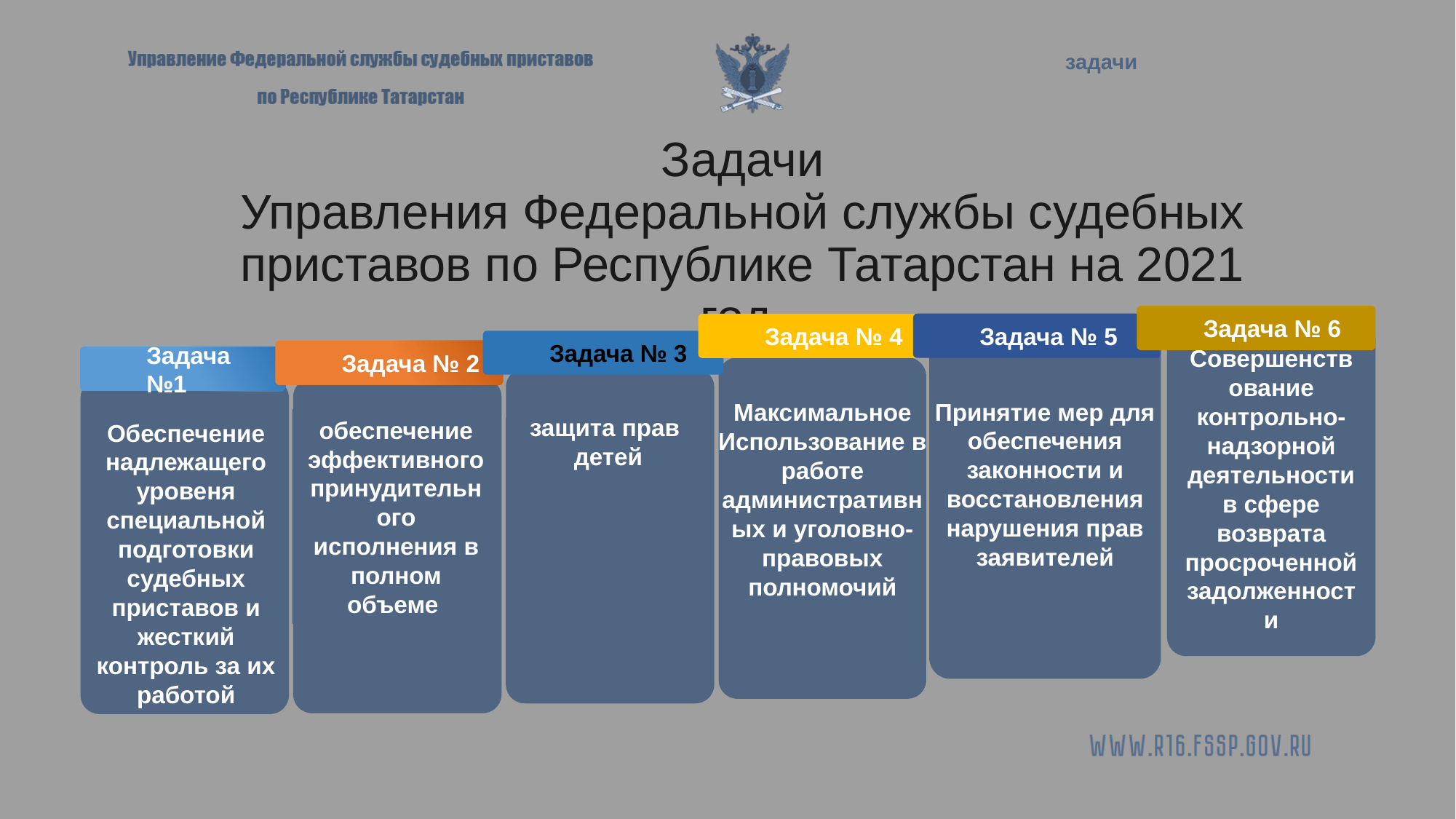

задачи
Задачи
Управления Федеральной службы судебных приставов по Республике Татарстан на 2021 год

Задача № 6

Задача № 5
Задача № 4
Совершенствование контрольно-надзорной деятельности в сфере возврата просроченной задолженности
Максимальное Использование в работе административных и уголовно-правовых полномочий
Задача № 3

Принятие мер для обеспечения законности и восстановления нарушения прав заявителей
Задача № 2

Задача №1

защита прав
детей

обеспечение эффективного принудительного исполнения в полном объеме

Обеспечение
надлежащего уровеня специальной подготовки судебных приставов и жесткий контроль за их работой